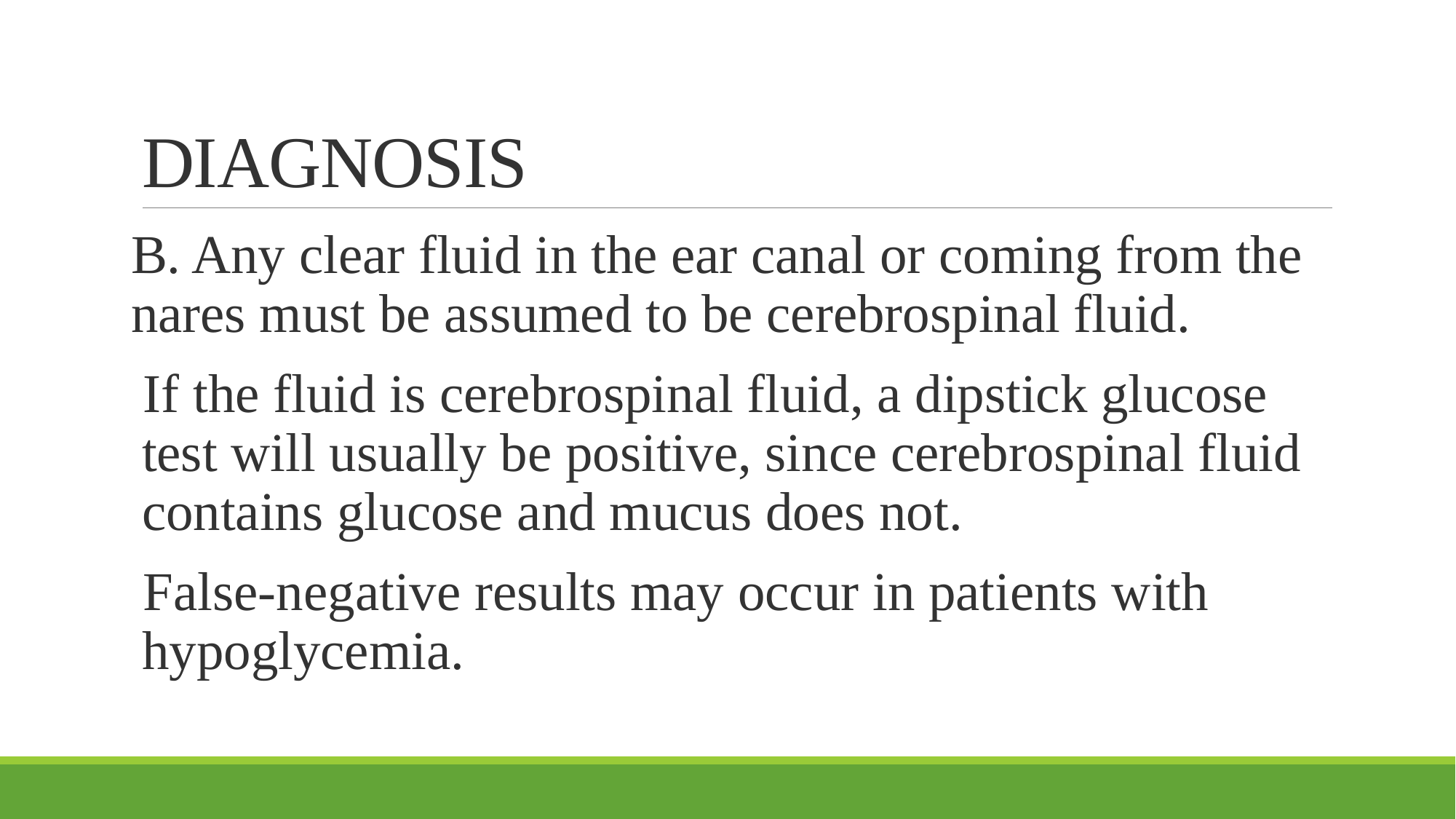

# DIAGNOSIS
B. Any clear fluid in the ear canal or coming from the nares must be assumed to be cerebrospinal fluid.
If the fluid is cerebrospinal fluid, a dipstick glucose test will usually be positive, since cerebrospinal fluid contains glucose and mucus does not.
False-negative results may occur in patients with hypoglycemia.